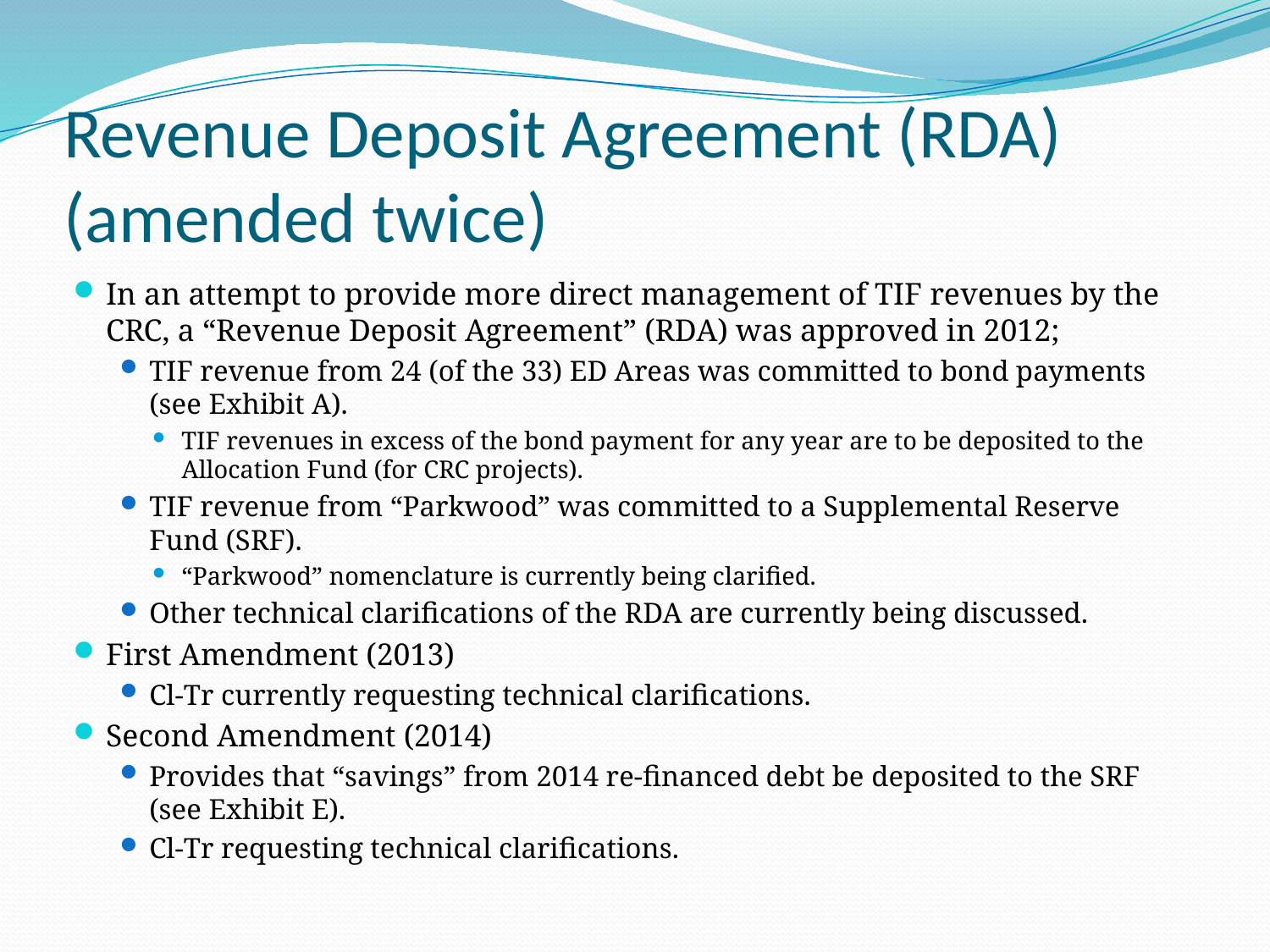

# Revenue Deposit Agreement (RDA) (amended twice)
In an attempt to provide more direct management of TIF revenues by the CRC, a “Revenue Deposit Agreement” (RDA) was approved in 2012;
TIF revenue from 24 (of the 33) ED Areas was committed to bond payments (see Exhibit A).
TIF revenues in excess of the bond payment for any year are to be deposited to the Allocation Fund (for CRC projects).
TIF revenue from “Parkwood” was committed to a Supplemental Reserve Fund (SRF).
“Parkwood” nomenclature is currently being clarified.
Other technical clarifications of the RDA are currently being discussed.
First Amendment (2013)
Cl-Tr currently requesting technical clarifications.
Second Amendment (2014)
Provides that “savings” from 2014 re-financed debt be deposited to the SRF (see Exhibit E).
Cl-Tr requesting technical clarifications.